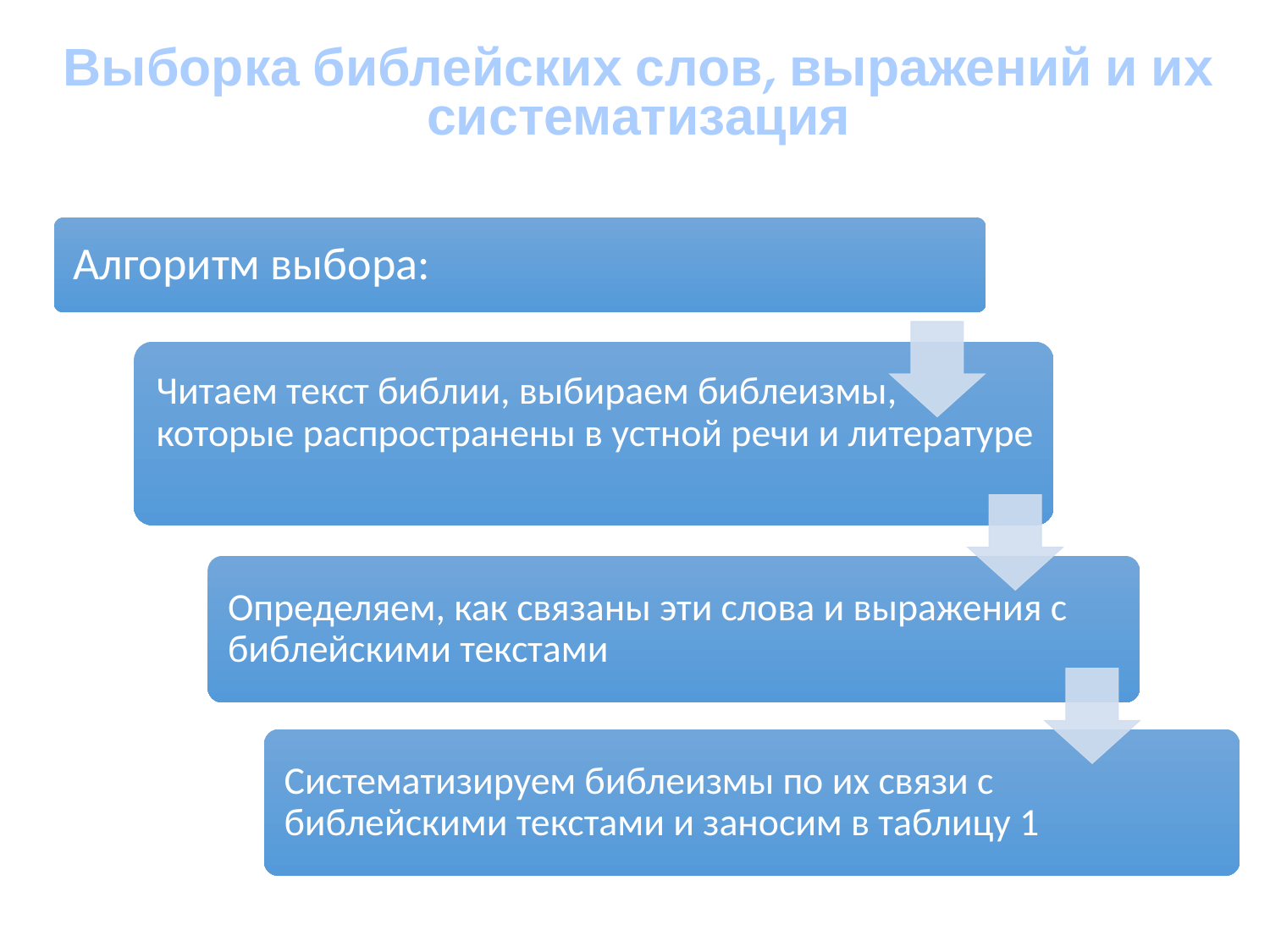

Выборка библейских слов, выражений и их систематизация
Алгоритм выбора:
Читаем текст библии, выбираем библеизмы, которые распространены в устной речи и литературе
Определяем, как связаны эти слова и выражения с библейскими текстами
Систематизируем библеизмы по их связи с библейскими текстами и заносим в таблицу 1